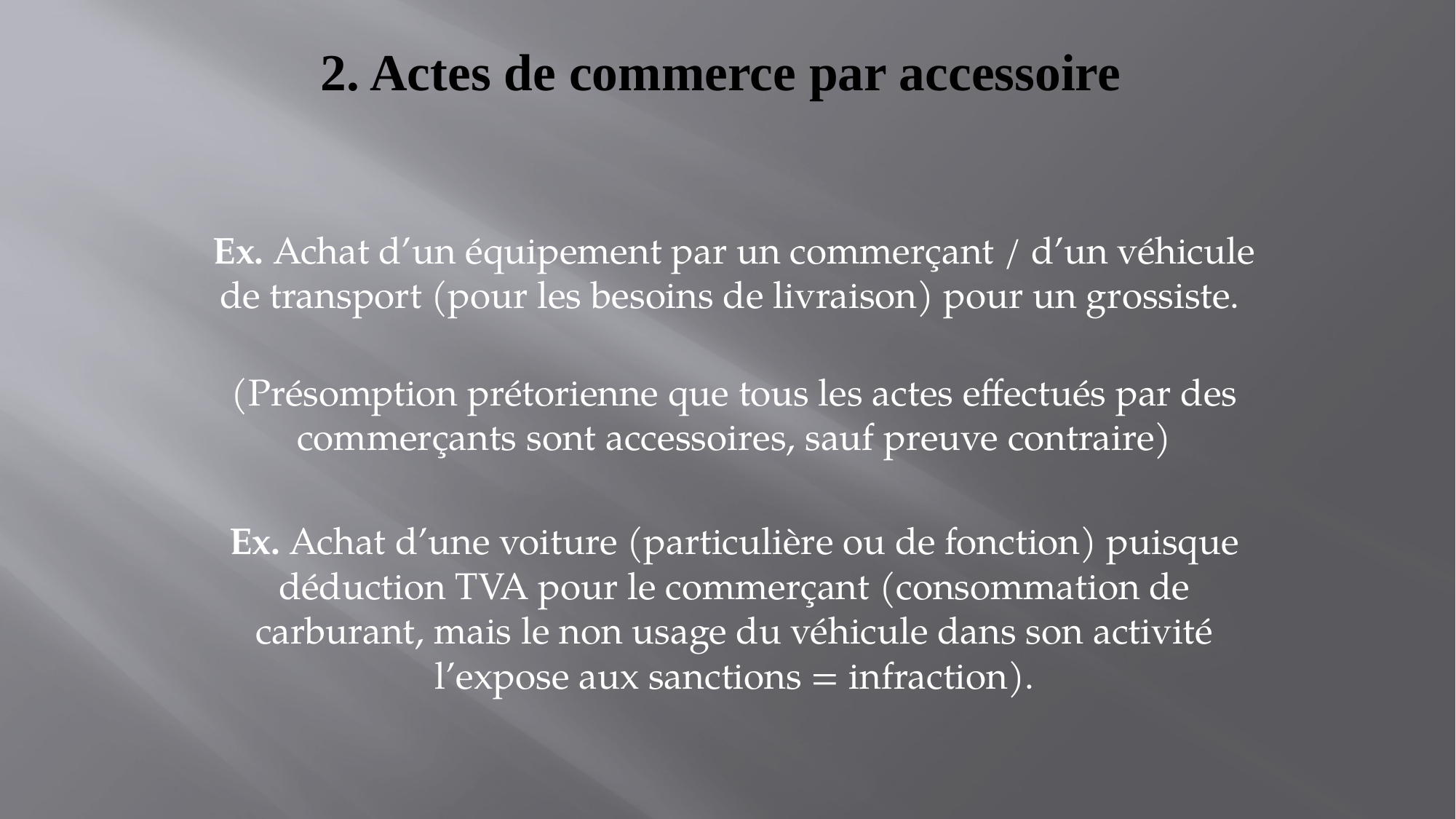

# 2. Actes de commerce par accessoire
Ex. Achat d’un équipement par un commerçant / d’un véhicule de transport (pour les besoins de livraison) pour un grossiste.
(Présomption prétorienne que tous les actes effectués par des commerçants sont accessoires, sauf preuve contraire)

Ex. Achat d’une voiture (particulière ou de fonction) puisque déduction TVA pour le commerçant (consommation de carburant, mais le non usage du véhicule dans son activité l’expose aux sanctions = infraction).